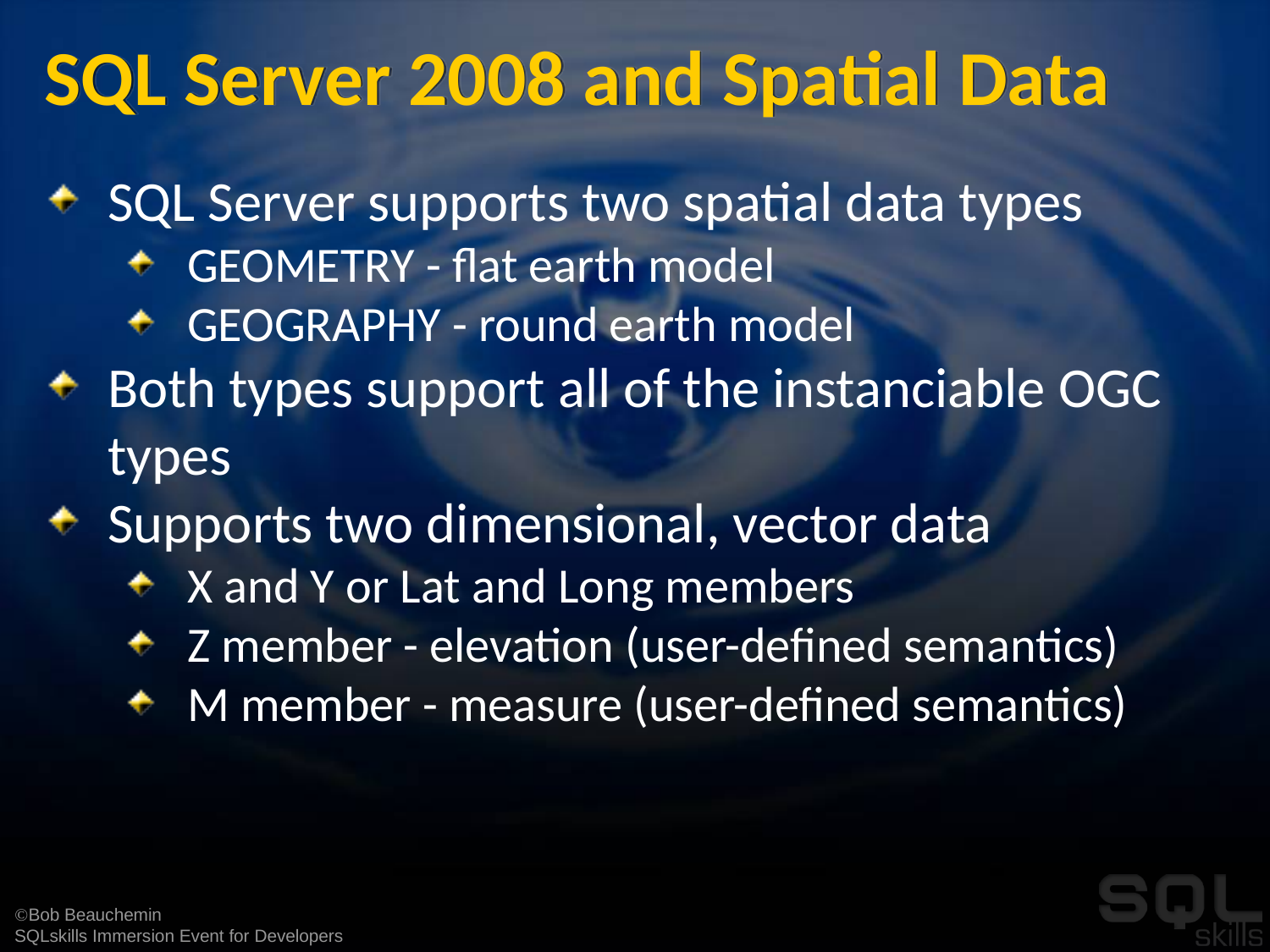

# SQL Server 2008 and Spatial Data
SQL Server supports two spatial data types
GEOMETRY - flat earth model
GEOGRAPHY - round earth model
Both types support all of the instanciable OGC types
Supports two dimensional, vector data
X and Y or Lat and Long members
Z member - elevation (user-defined semantics)
M member - measure (user-defined semantics)